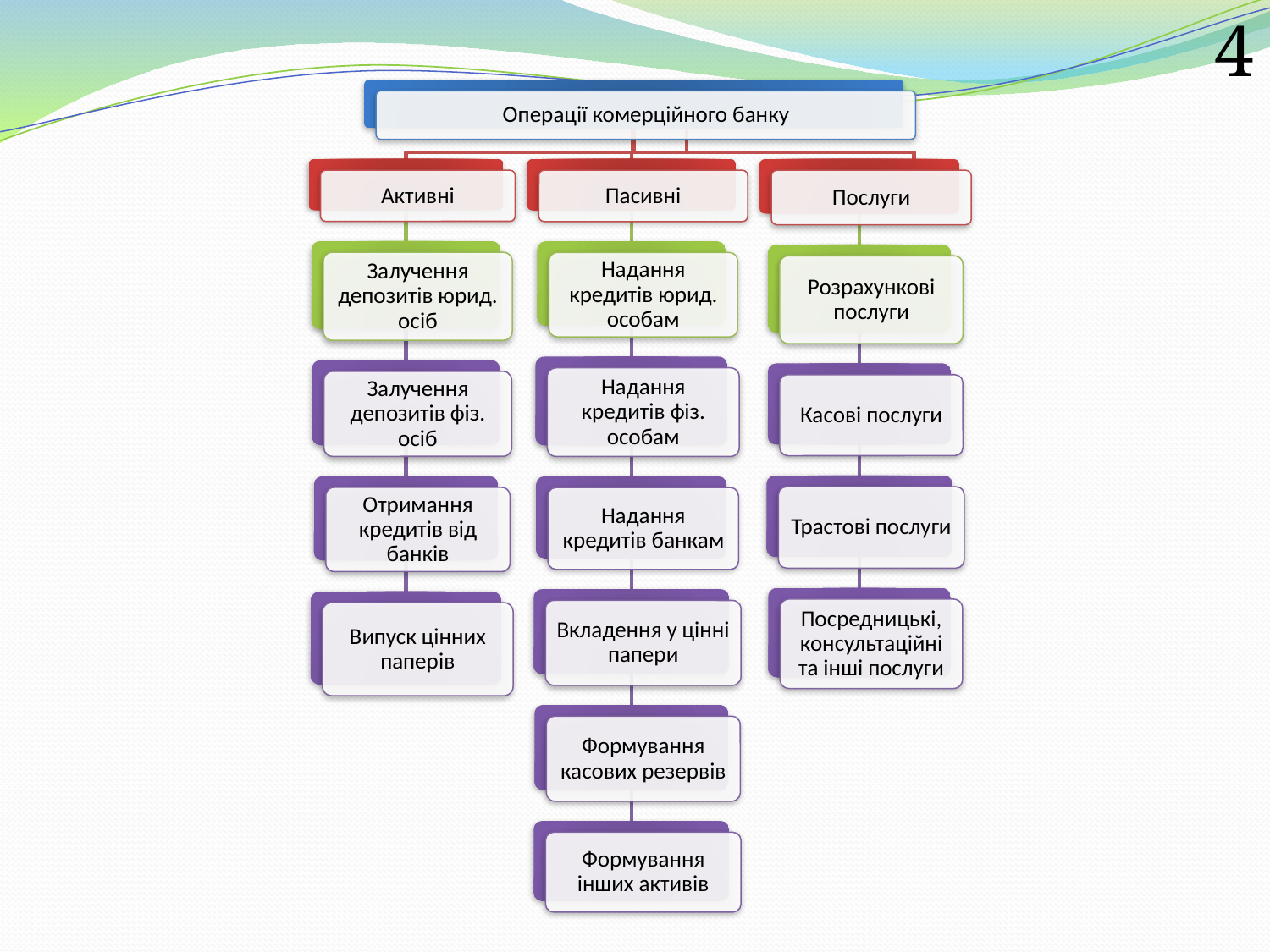

4
Операції комерційного банку
Активні
Залучення депозитів юрид. осіб
Залучення депозитів фіз. осіб
Отримання кредитів від банків
Випуск цінних паперів
Пасивні
Надання кредитів юрид. особам
Надання кредитів фіз. особам
Надання кредитів банкам
Вкладення у цінні папери
Формування касових резервів
Формування інших активів
Послуги
Розрахункові послуги
Касові послуги
Трастові послуги
Посредницькі, консультаційні та інші послуги